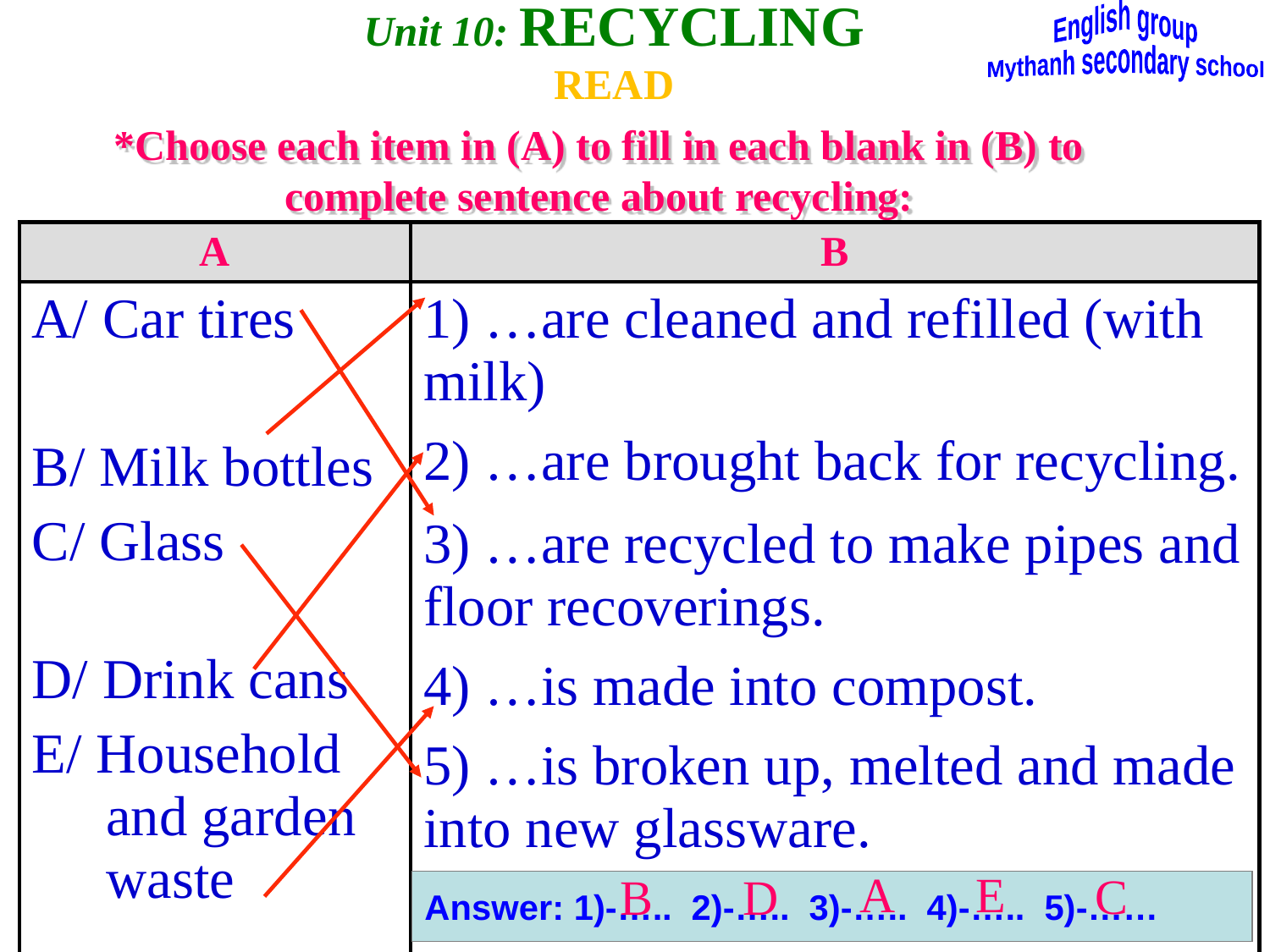

Unit 10: RECYCLING
READ
English group
Mythanh secondary school
# *Choose each item in (A) to fill in each blank in (B) to complete sentence about recycling:
| A | B |
| --- | --- |
| A/ Car tires B/ Milk bottles C/ Glass D/ Drink cans E/ Household and garden waste | 1) …are cleaned and refilled (with milk) 2) …are brought back for recycling. 3) …are recycled to make pipes and floor recoverings. 4) …is made into compost. 5) …is broken up, melted and made into new glassware. |

A
E
C
B
D
Answer: 1)-…..  2)-…..  3)-…..  4)-…..  5)-……